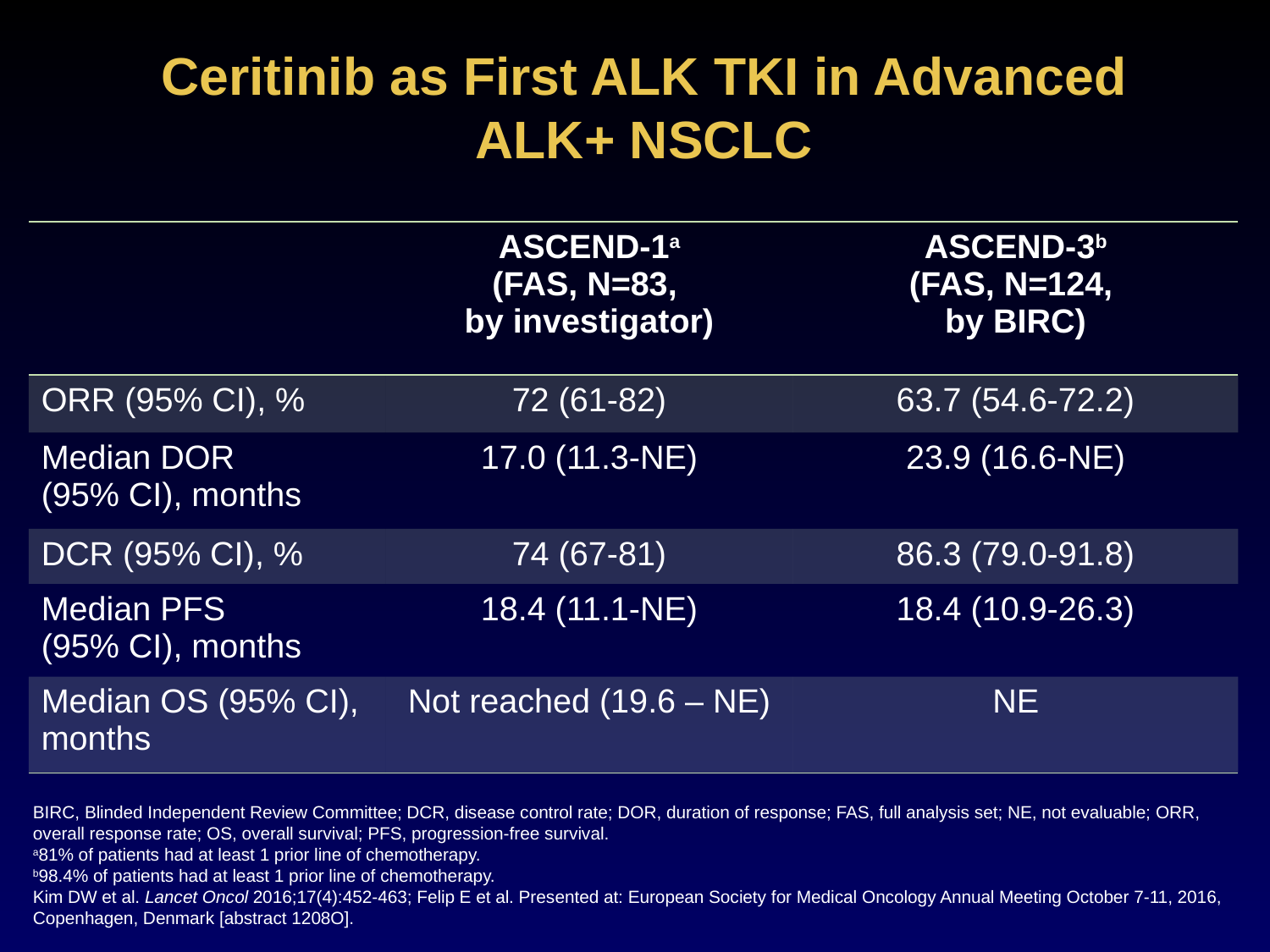

Ceritinib as First ALK TKI in Advanced ALK+ NSCLC
|  | ASCEND-1a (FAS, N=83, by investigator) | ASCEND-3b (FAS, N=124, by BIRC) |
| --- | --- | --- |
| ORR (95% CI), % | 72 (61-82) | 63.7 (54.6-72.2) |
| Median DOR (95% CI), months | 17.0 (11.3-NE) | 23.9 (16.6-NE) |
| DCR (95% CI), % | 74 (67-81) | 86.3 (79.0-91.8) |
| Median PFS (95% CI), months | 18.4 (11.1-NE) | 18.4 (10.9-26.3) |
| Median OS (95% CI), months | Not reached (19.6 – NE) | NE |
BIRC, Blinded Independent Review Committee; DCR, disease control rate; DOR, duration of response; FAS, full analysis set; NE, not evaluable; ORR, overall response rate; OS, overall survival; PFS, progression-free survival.
a81% of patients had at least 1 prior line of chemotherapy.
b98.4% of patients had at least 1 prior line of chemotherapy.
Kim DW et al. Lancet Oncol 2016;17(4):452-463; Felip E et al. Presented at: European Society for Medical Oncology Annual Meeting October 7-11, 2016, Copenhagen, Denmark [abstract 1208O].